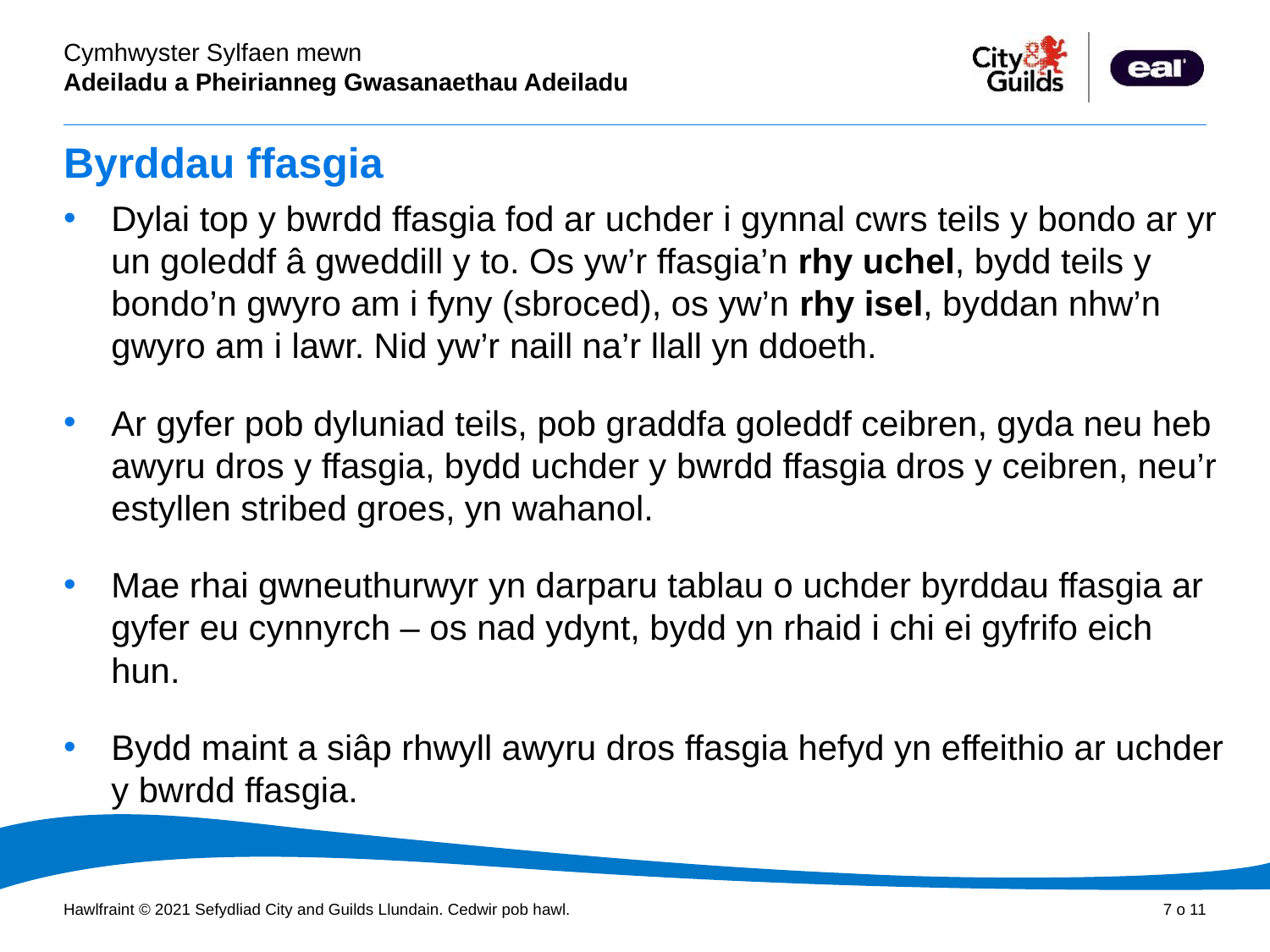

# Byrddau ffasgia
Dylai top y bwrdd ffasgia fod ar uchder i gynnal cwrs teils y bondo ar yr un goleddf â gweddill y to. Os yw’r ffasgia’n rhy uchel, bydd teils y bondo’n gwyro am i fyny (sbroced), os yw’n rhy isel, byddan nhw’n gwyro am i lawr. Nid yw’r naill na’r llall yn ddoeth.
Ar gyfer pob dyluniad teils, pob graddfa goleddf ceibren, gyda neu heb awyru dros y ffasgia, bydd uchder y bwrdd ffasgia dros y ceibren, neu’r estyllen stribed groes, yn wahanol.
Mae rhai gwneuthurwyr yn darparu tablau o uchder byrddau ffasgia ar gyfer eu cynnyrch – os nad ydynt, bydd yn rhaid i chi ei gyfrifo eich hun.
Bydd maint a siâp rhwyll awyru dros ffasgia hefyd yn effeithio ar uchder y bwrdd ffasgia.